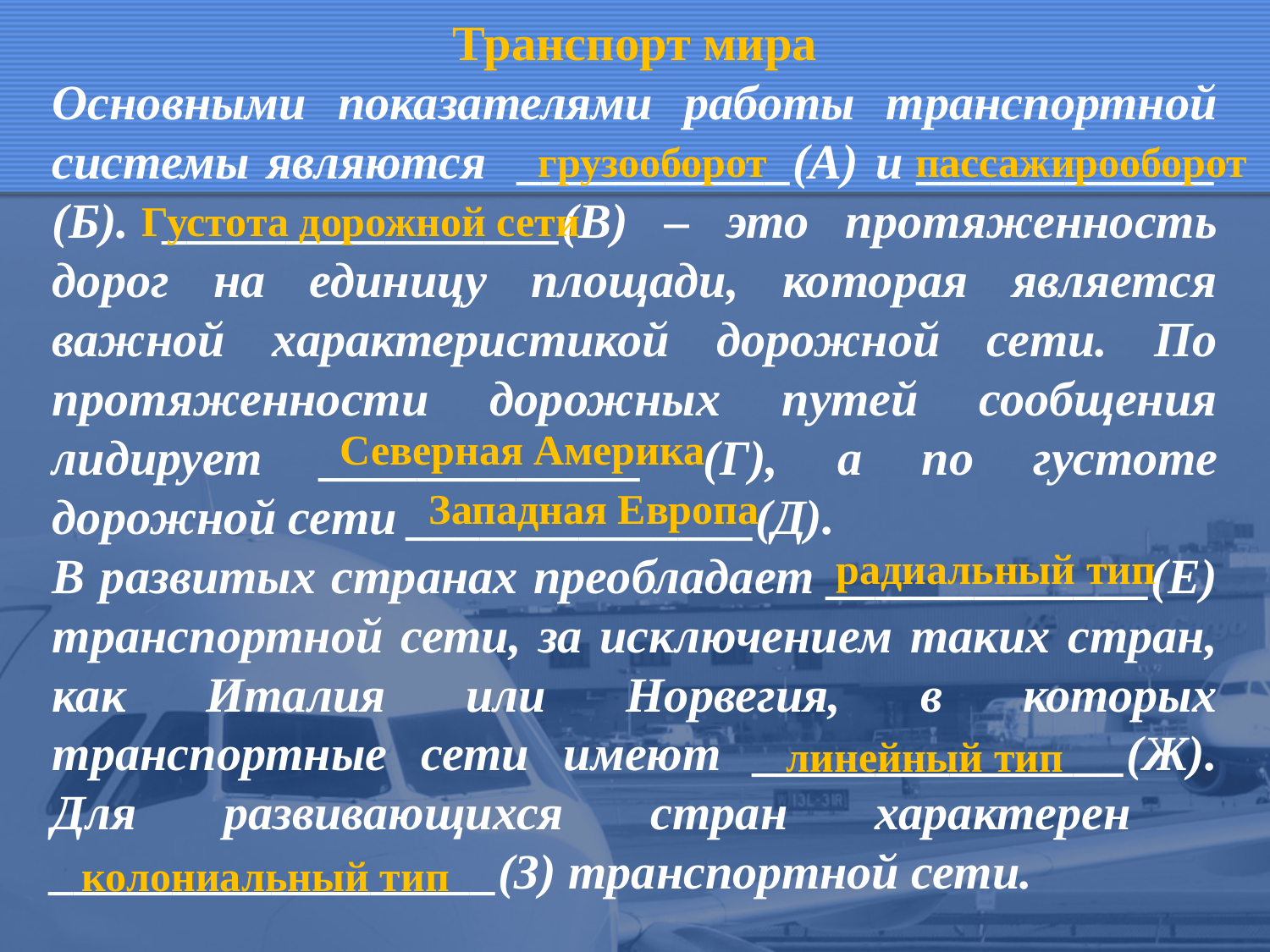

Транспорт мира
Основными показателями работы транспортной системы являются  ___________(А) и ____________ (Б). ________________(В) – это протяженность дорог на единицу площади, которая является важной характеристикой дорожной сети. По протяженности дорожных путей сообщения лидирует _____________ (Г), а по густоте дорожной сети ______________(Д).
В развитых странах преобладает _____________(Е) транспортной сети, за исключением таких стран, как Италия или Норвегия, в которых транспортные сети имеют _______________(Ж). Для развивающихся стран характерен  __________________(З) транспортной сети.
грузооборот
пассажирооборот
Густота дорожной сети
Северная Америка
Западная Европа
радиальный тип
линейный тип
колониальный тип